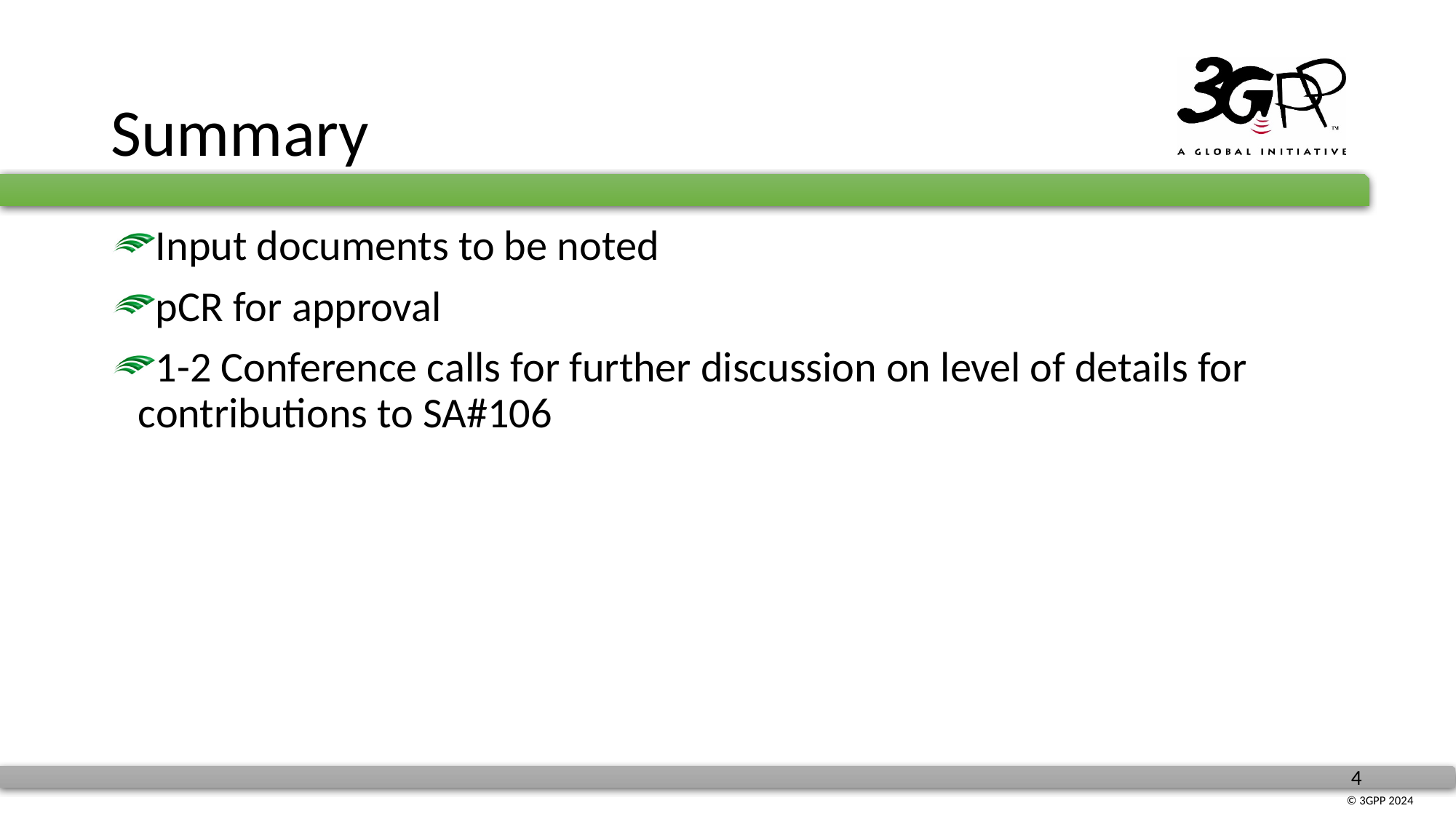

# Summary
Input documents to be noted
pCR for approval
1-2 Conference calls for further discussion on level of details for contributions to SA#106